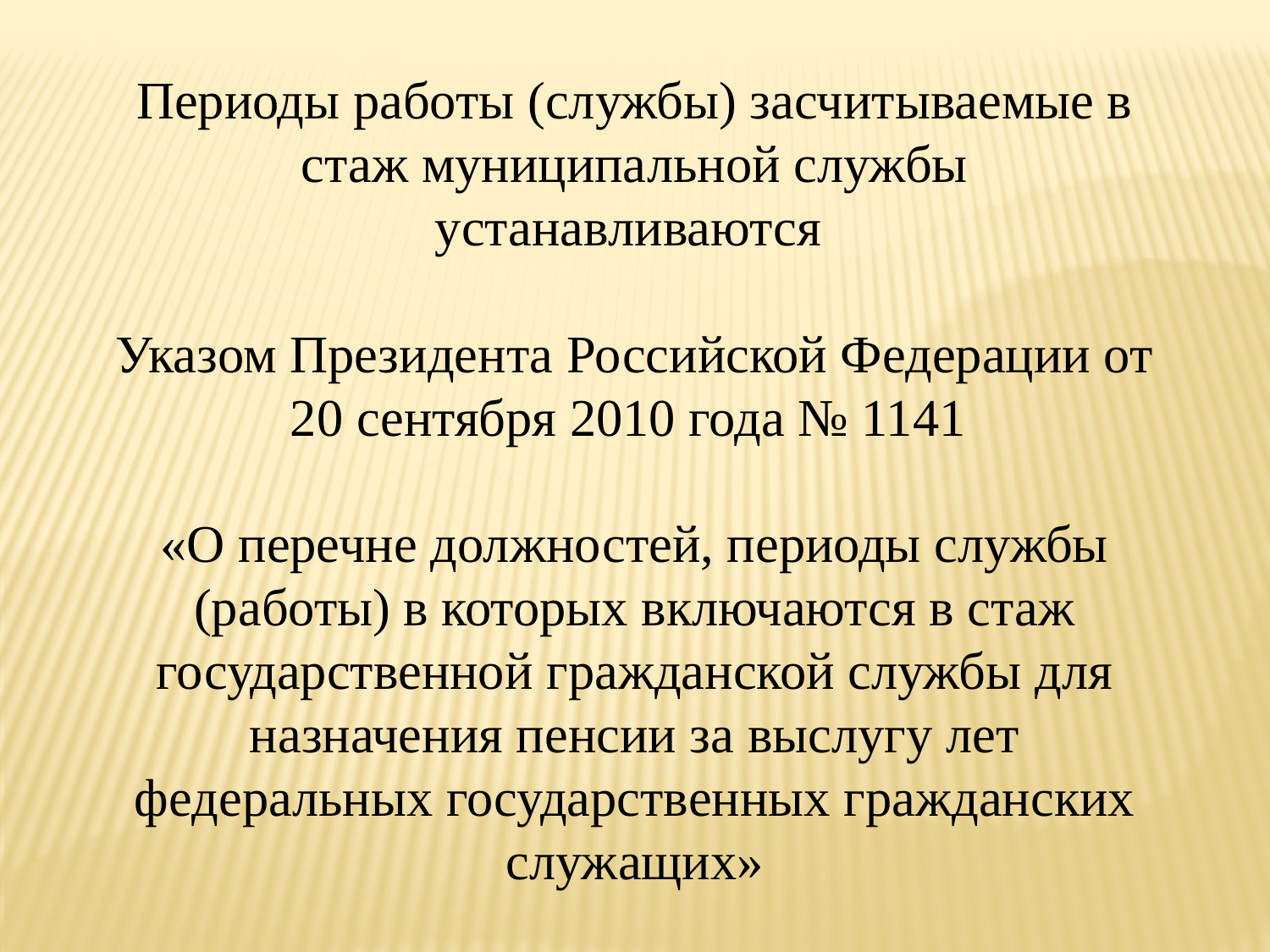

Периоды работы (службы) засчитываемые в стаж муниципальной службы устанавливаются

Указом Президента Российской Федерации от 20 сентября 2010 года № 1141

«О перечне должностей, периоды службы (работы) в которых включаются в стаж государственной гражданской службы для назначения пенсии за выслугу лет федеральных государственных гражданских служащих»